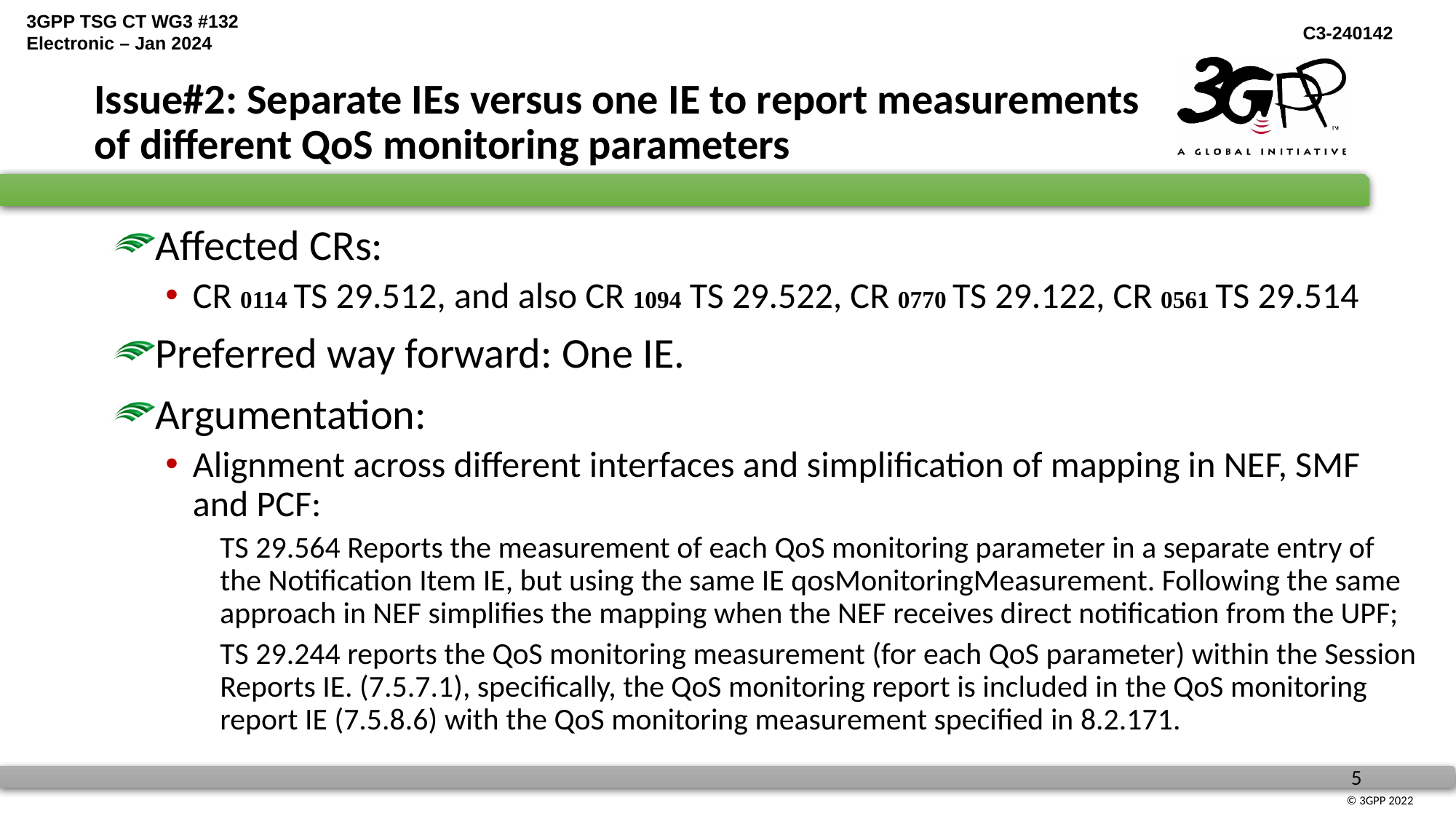

# Issue#2: Separate IEs versus one IE to report measurements of different QoS monitoring parameters
Affected CRs:
CR 0114 TS 29.512, and also CR 1094 TS 29.522, CR 0770 TS 29.122, CR 0561 TS 29.514
Preferred way forward: One IE.
Argumentation:
Alignment across different interfaces and simplification of mapping in NEF, SMF and PCF:
TS 29.564 Reports the measurement of each QoS monitoring parameter in a separate entry of the Notification Item IE, but using the same IE qosMonitoringMeasurement. Following the same approach in NEF simplifies the mapping when the NEF receives direct notification from the UPF;
TS 29.244 reports the QoS monitoring measurement (for each QoS parameter) within the Session Reports IE. (7.5.7.1), specifically, the QoS monitoring report is included in the QoS monitoring report IE (7.5.8.6) with the QoS monitoring measurement specified in 8.2.171.